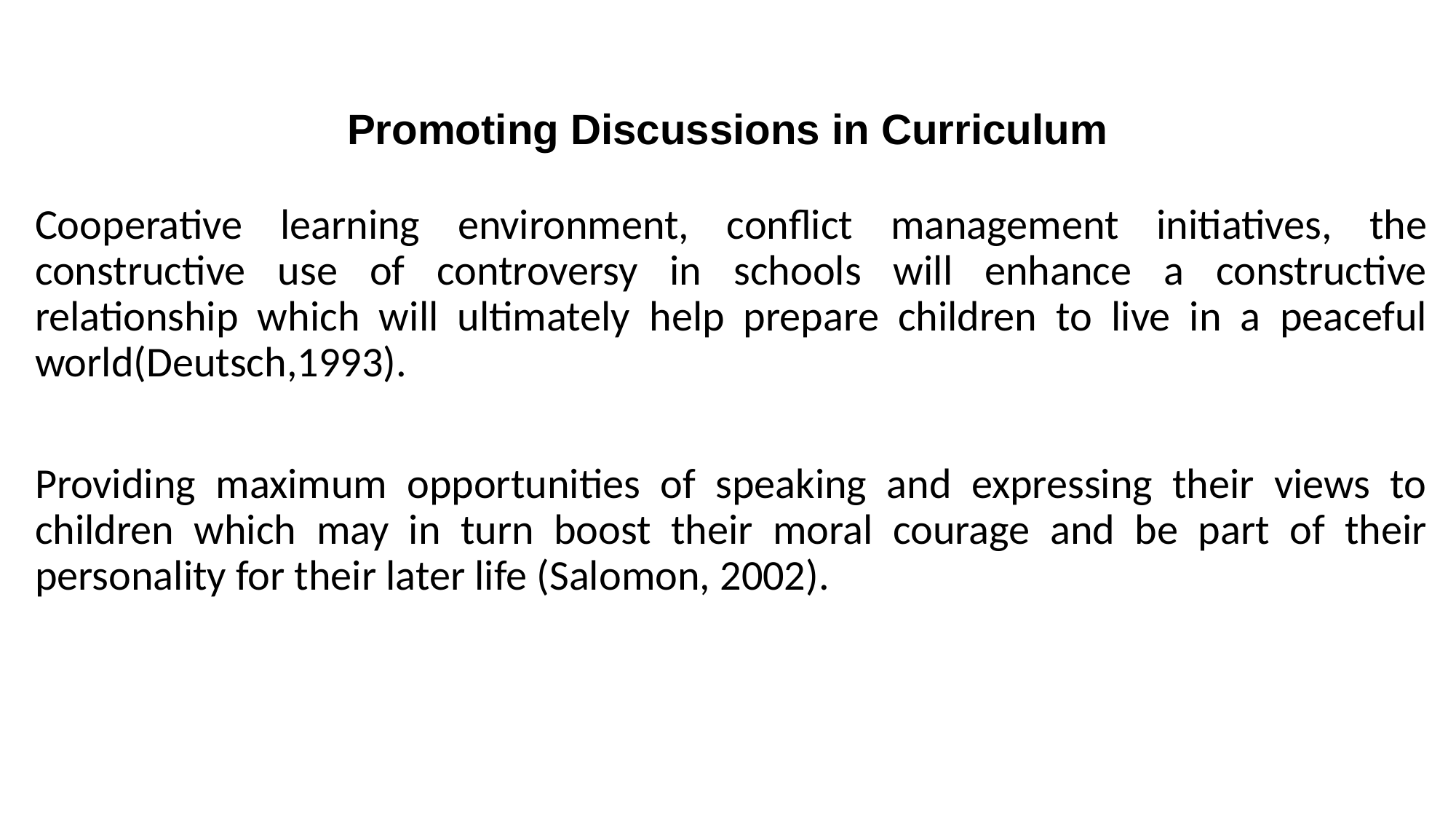

# Promoting Discussions in Curriculum
Cooperative learning environment, conflict management initiatives, the constructive use of controversy in schools will enhance a constructive relationship which will ultimately help prepare children to live in a peaceful world(Deutsch,1993).

Providing maximum opportunities of speaking and expressing their views to children which may in turn boost their moral courage and be part of their personality for their later life (Salomon, 2002).